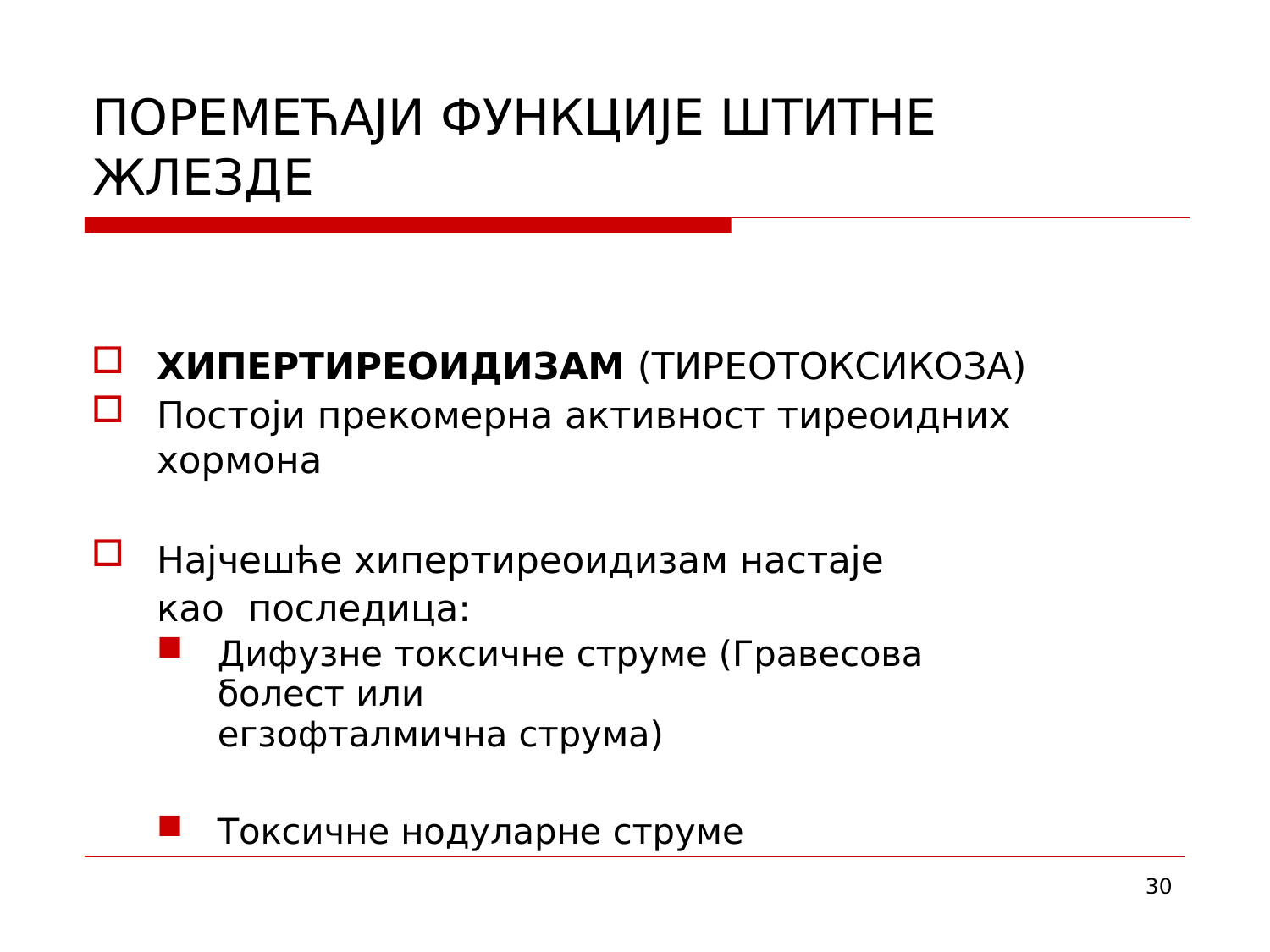

# ПОРЕМЕЋАЈИ ФУНКЦИЈЕ ШТИТНЕ  ЖЛЕЗДЕ
ХИПЕРТИРЕОИДИЗАМ (ТИРЕОТОКСИКОЗА)
Постоји прекомерна активност тиреоидних хормона

Најчешће хипертиреоидизам настаје као  последица:
Дифузне токсичне струме (Гравесова болест или
егзофталмична струма)

Токсичне нодуларне струме

30